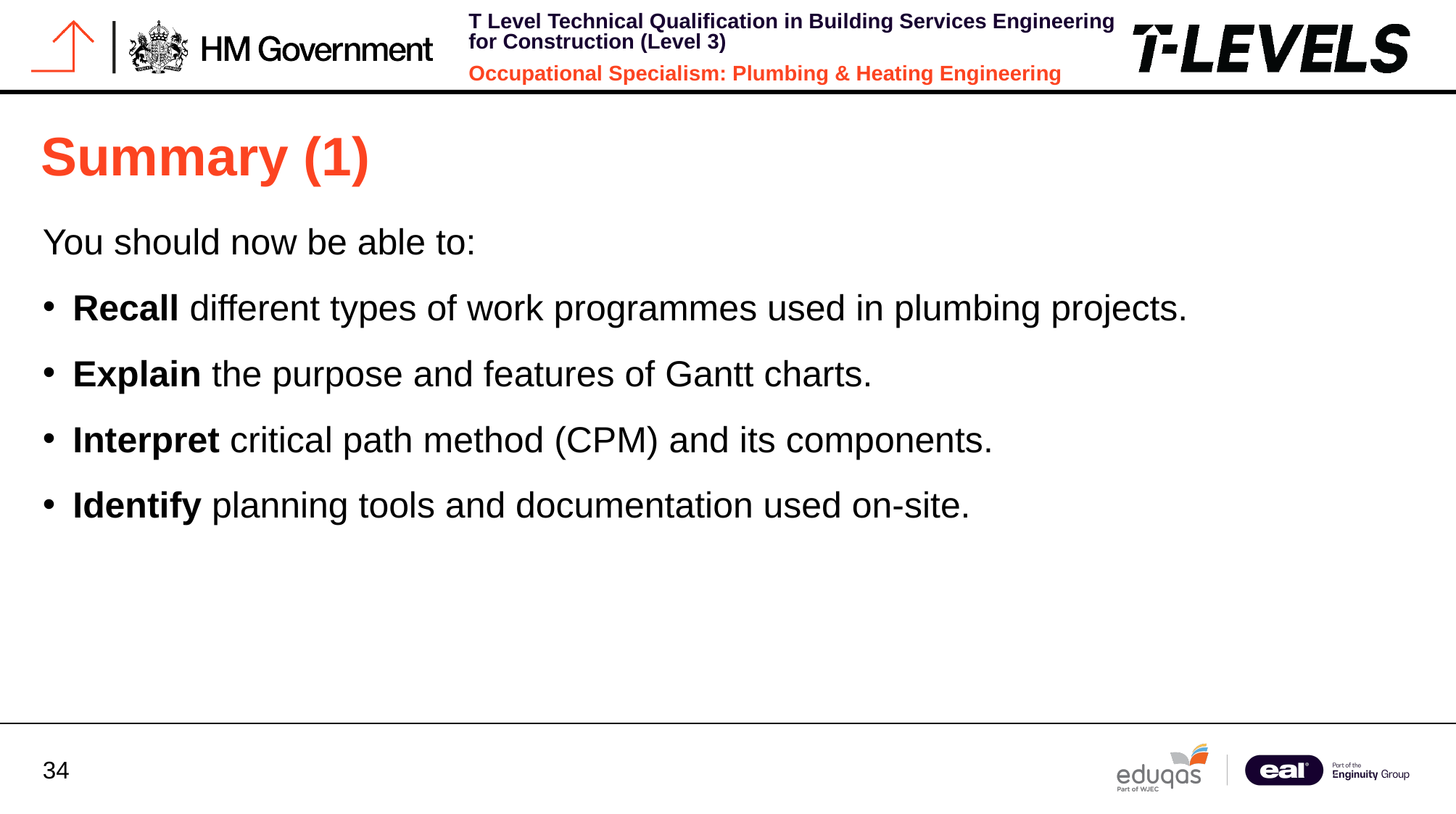

# Summary (1)
You should now be able to:
Recall different types of work programmes used in plumbing projects.
Explain the purpose and features of Gantt charts.
Interpret critical path method (CPM) and its components.
Identify planning tools and documentation used on-site.